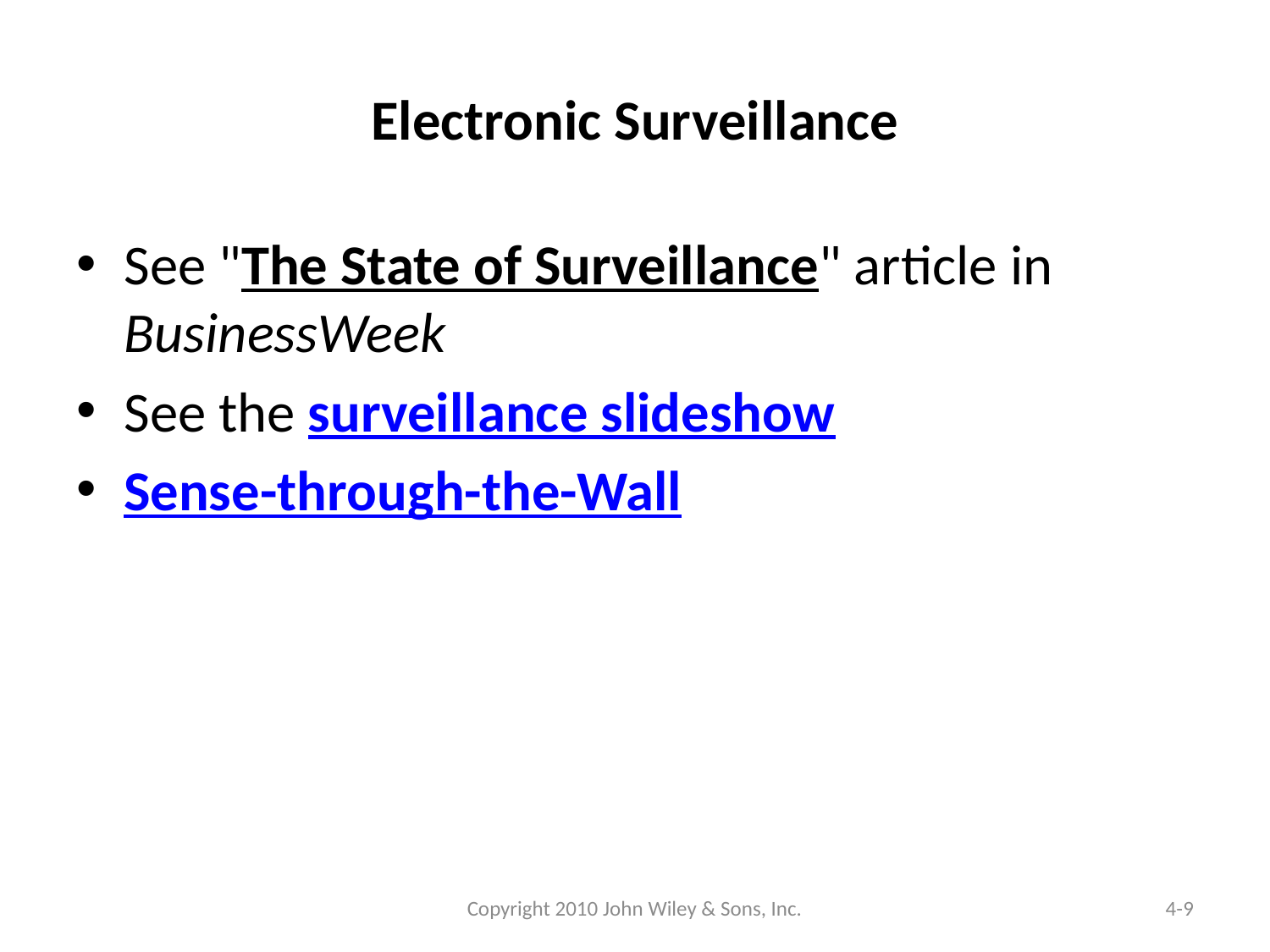

# Electronic Surveillance
See "The State of Surveillance" article in BusinessWeek
See the surveillance slideshow
Sense-through-the-Wall

Copyright 2010 John Wiley & Sons, Inc.
4-9